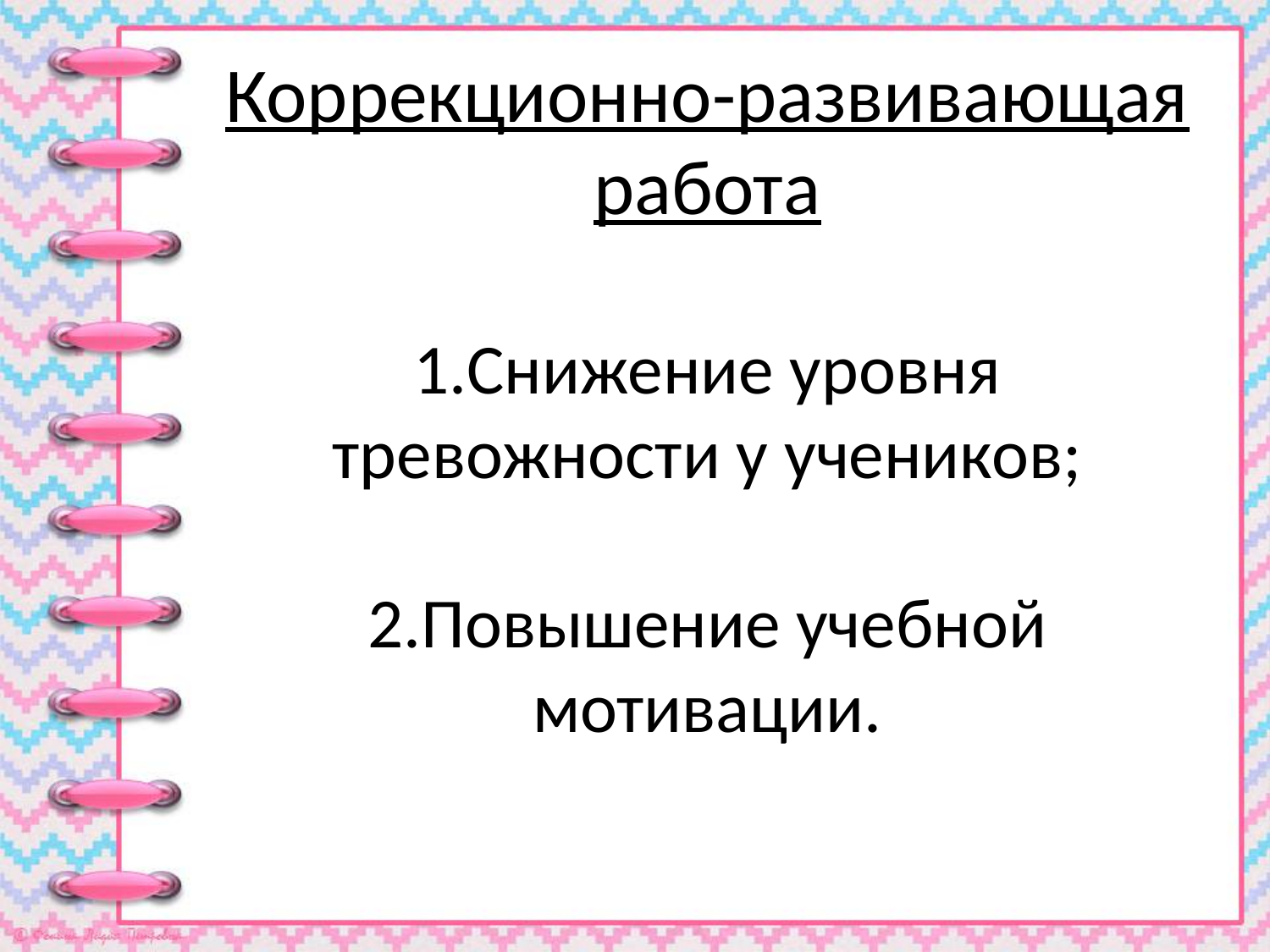

# Коррекционно-развивающая работа 1.Снижение уровня тревожности у учеников; 2.Повышение учебной мотивации.